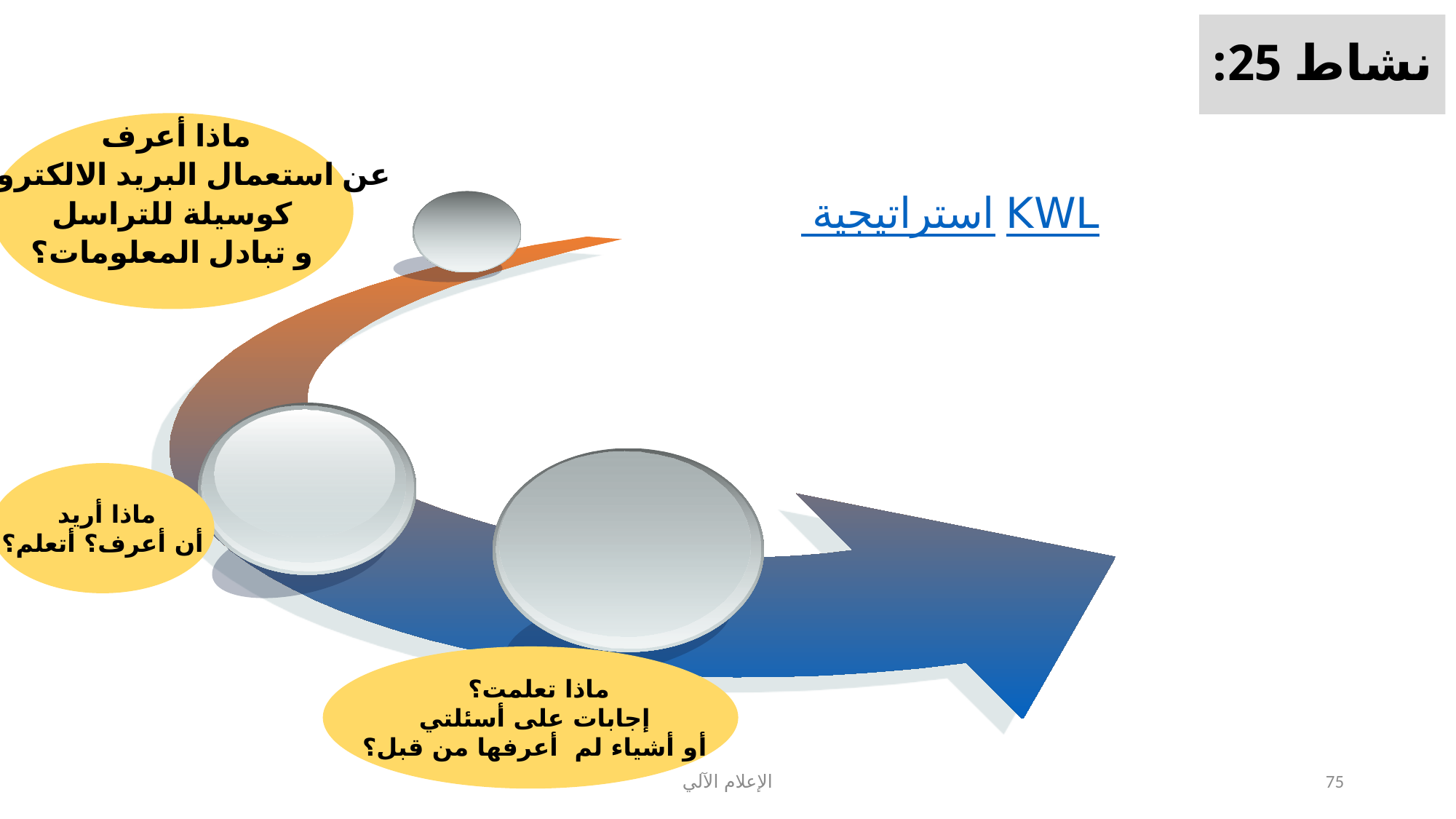

نشاط 25:
ماذا أعرف
عن استعمال البريد الالكتروني
 كوسيلة للتراسل
و تبادل المعلومات؟

 استراتيجية KWL

ماذا أريد
أن أعرف؟ أتعلم؟

ماذا تعلمت؟
إجابات على أسئلتي
أو أشياء لم  أعرفها من قبل؟
الإعلام الآلي
75